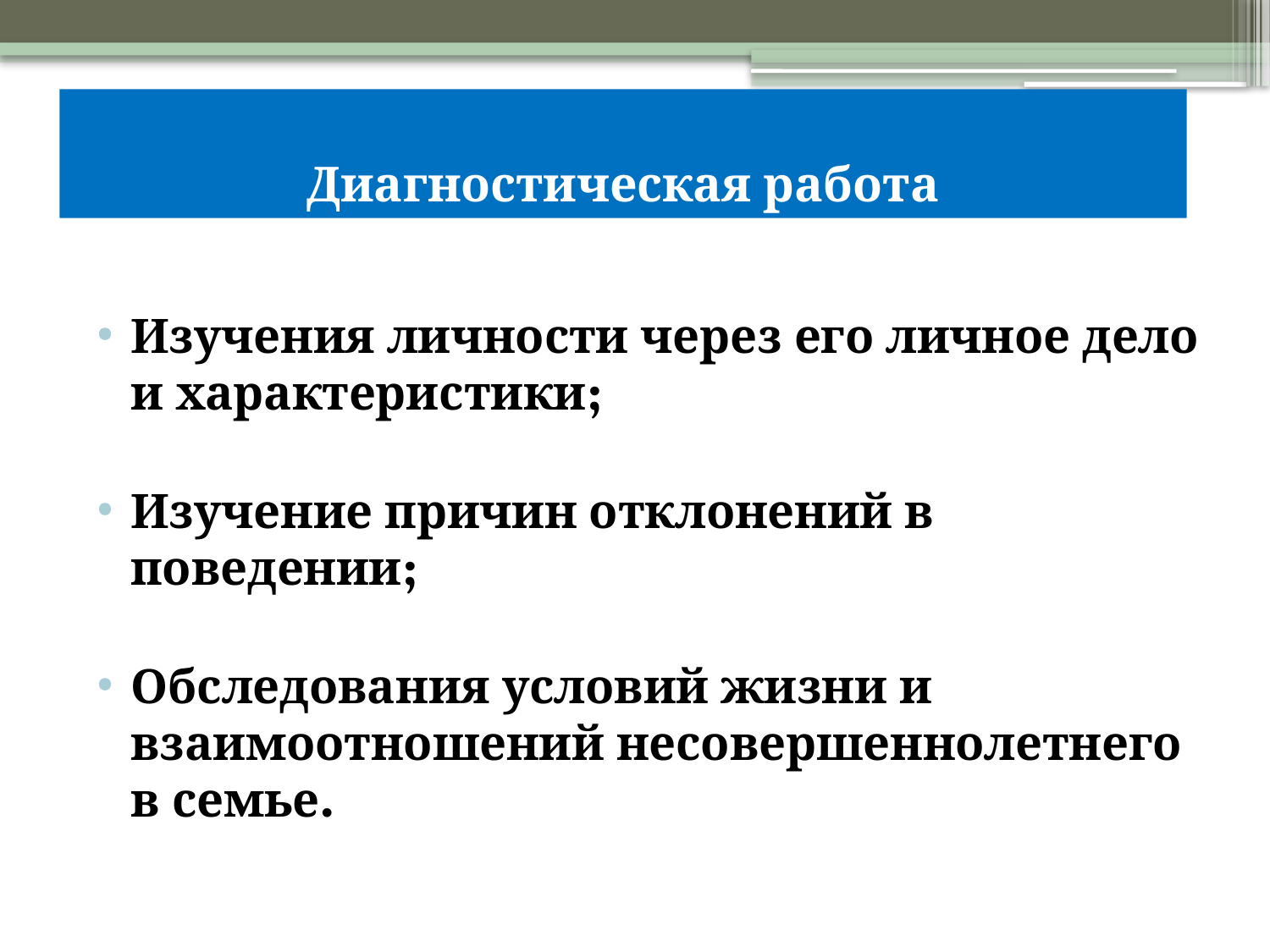

Диагностическая работа

Изучения личности через его личное дело и характеристики;
Изучение причин отклонений в поведении;
Обследования условий жизни и взаимоотношений несовершеннолетнего в семье.